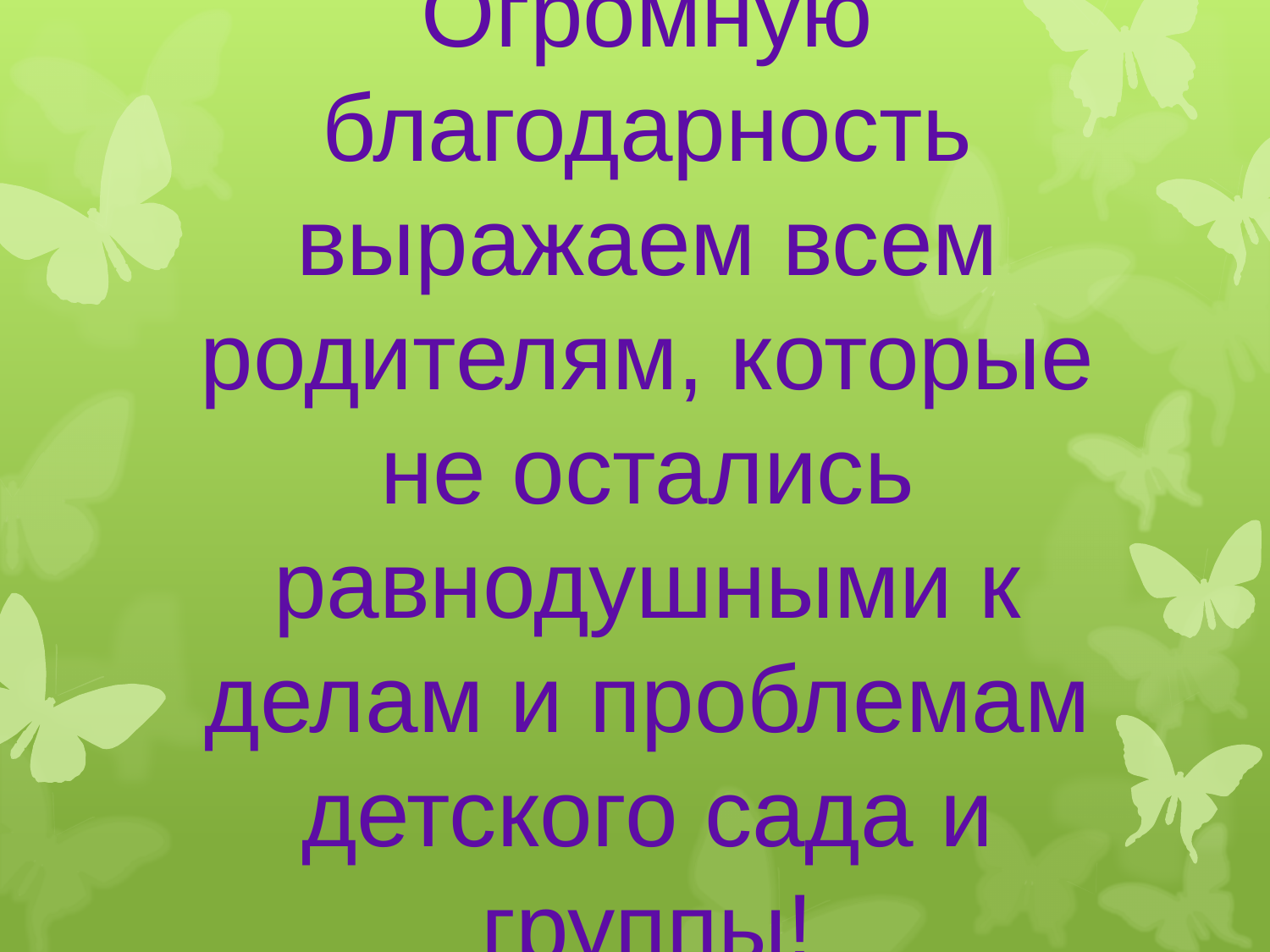

# Огромную благодарность выражаем всем родителям, которые не остались равнодушными к делам и проблемам детского сада и группы!